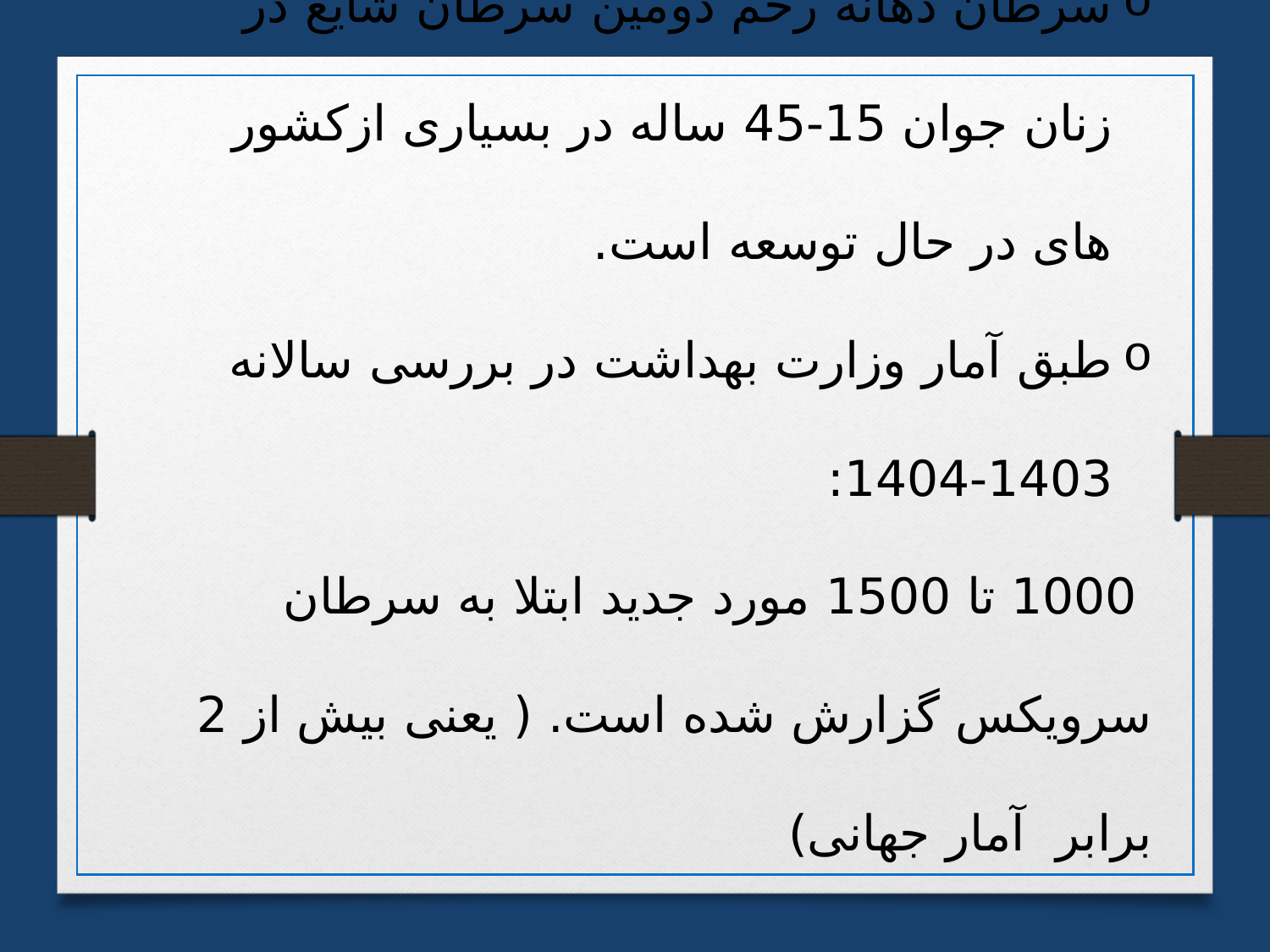

سرطان دهانه رحم دومین سرطان شایع در زنان جوان 15-45 ساله در بسیاری ازکشور های در حال توسعه است.
طبق آمار وزارت بهداشت در بررسی سالانه 1403-1404:
 1000 تا 1500 مورد جدید ابتلا به سرطان سرویکس گزارش شده است. ( یعنی بیش از 2 برابر  آمار جهانی)